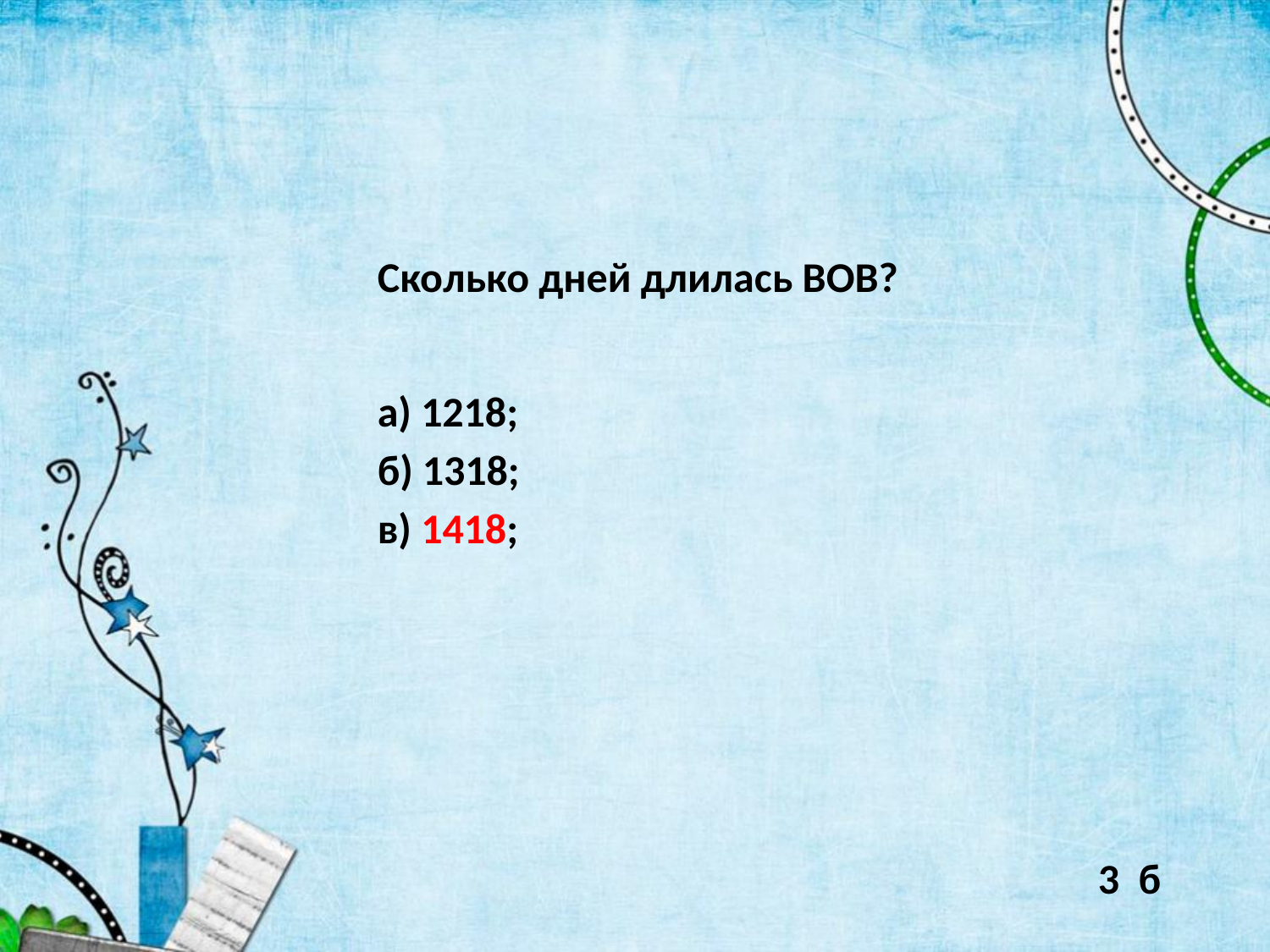

Сколько дней длилась ВОВ?
а) 1218;
б) 1318;
в) 1418;
3  б